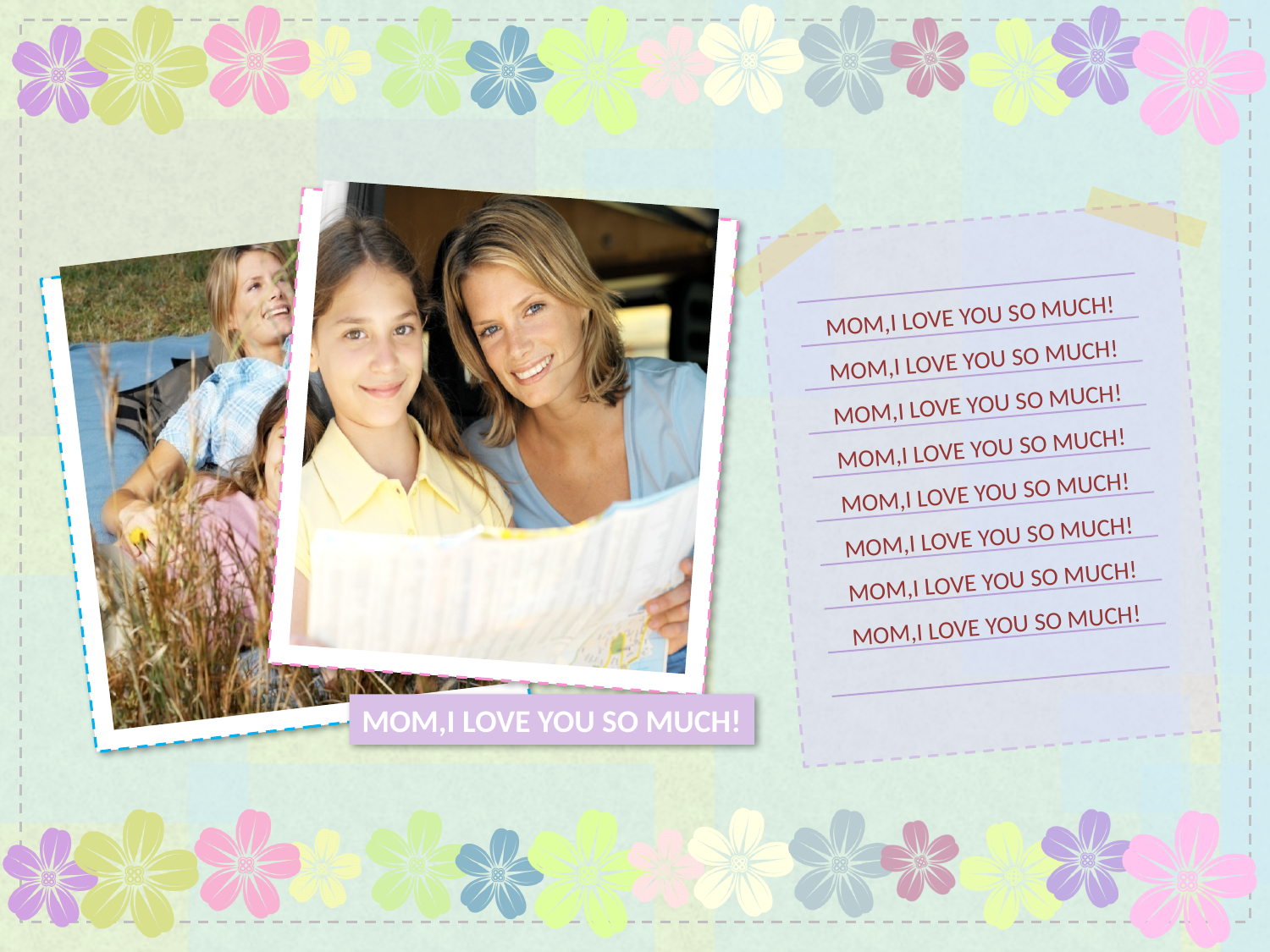

MOM,I LOVE YOU SO MUCH!
MOM,I LOVE YOU SO MUCH!
MOM,I LOVE YOU SO MUCH!
MOM,I LOVE YOU SO MUCH!
MOM,I LOVE YOU SO MUCH!
MOM,I LOVE YOU SO MUCH!
MOM,I LOVE YOU SO MUCH!
MOM,I LOVE YOU SO MUCH!

MOM,I LOVE YOU SO MUCH!